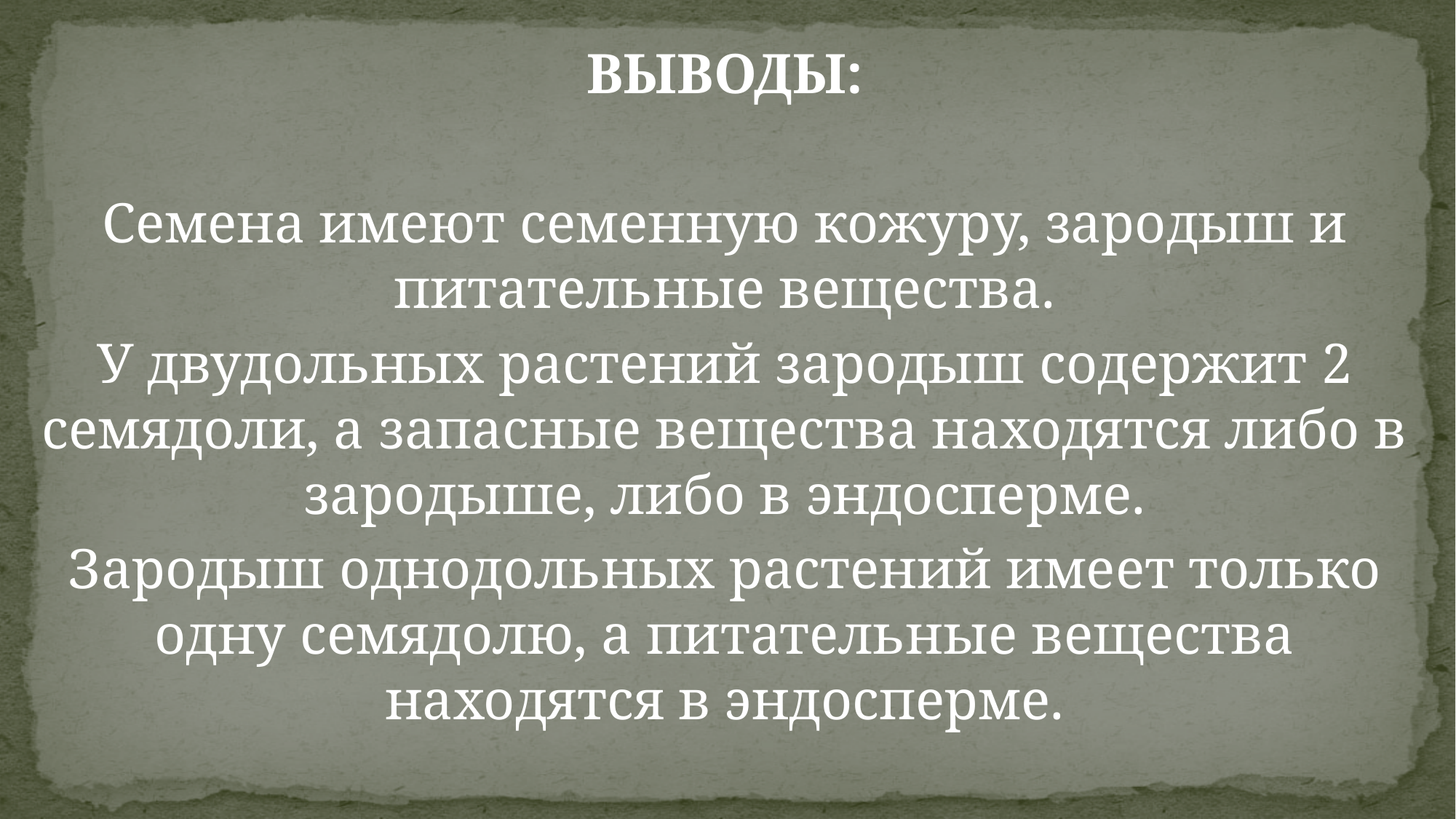

ВЫВОДЫ:

Семена имеют семенную кожуру, зародыш и питательные вещества.
У двудольных растений зародыш содержит 2 семядоли, а запасные вещества находятся либо в зародыше, либо в эндосперме.
Зародыш однодольных растений имеет только одну семядолю, а питательные вещества находятся в эндосперме.